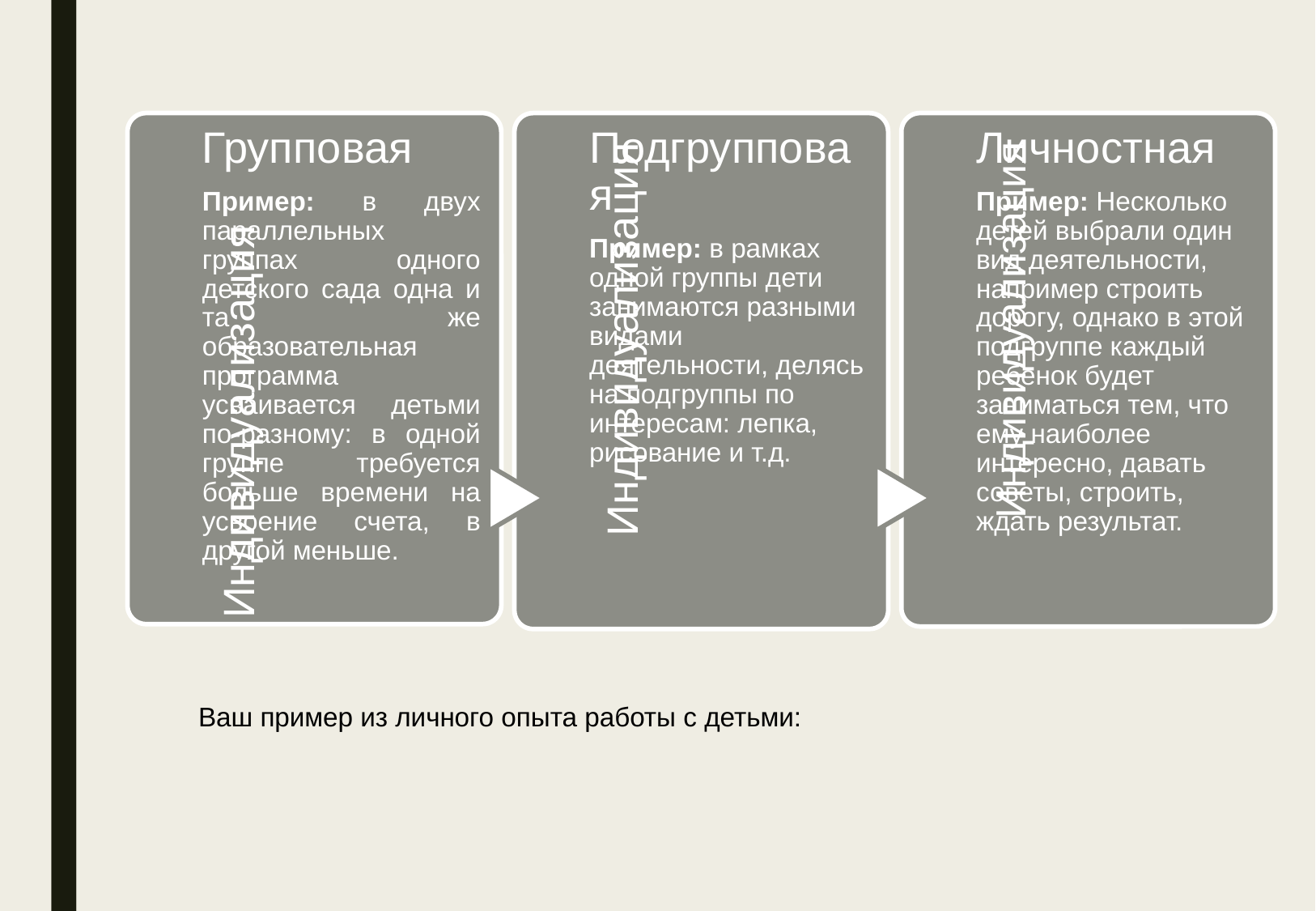

Индивидуализация
Групповая
Пример: в двух параллельных группах одного детского сада одна и та же образовательная  программа усваивается детьми по-разному: в одной группе требуется больше времени на усвоение счета, в другой меньше.
Индивидуализация
Подгрупповая
Пример: в рамках одной группы дети занимаются разными видами деятельности, делясь на подгруппы по интересам: лепка, рисование и т.д.

Индивидуализация
Личностная
Пример: Несколько детей выбрали один вид деятельности, например строить дорогу, однако в этой подгруппе каждый ребенок будет заниматься тем, что ему наиболее интересно, давать советы, строить, ждать результат.
Ваш пример из личного опыта работы с детьми: